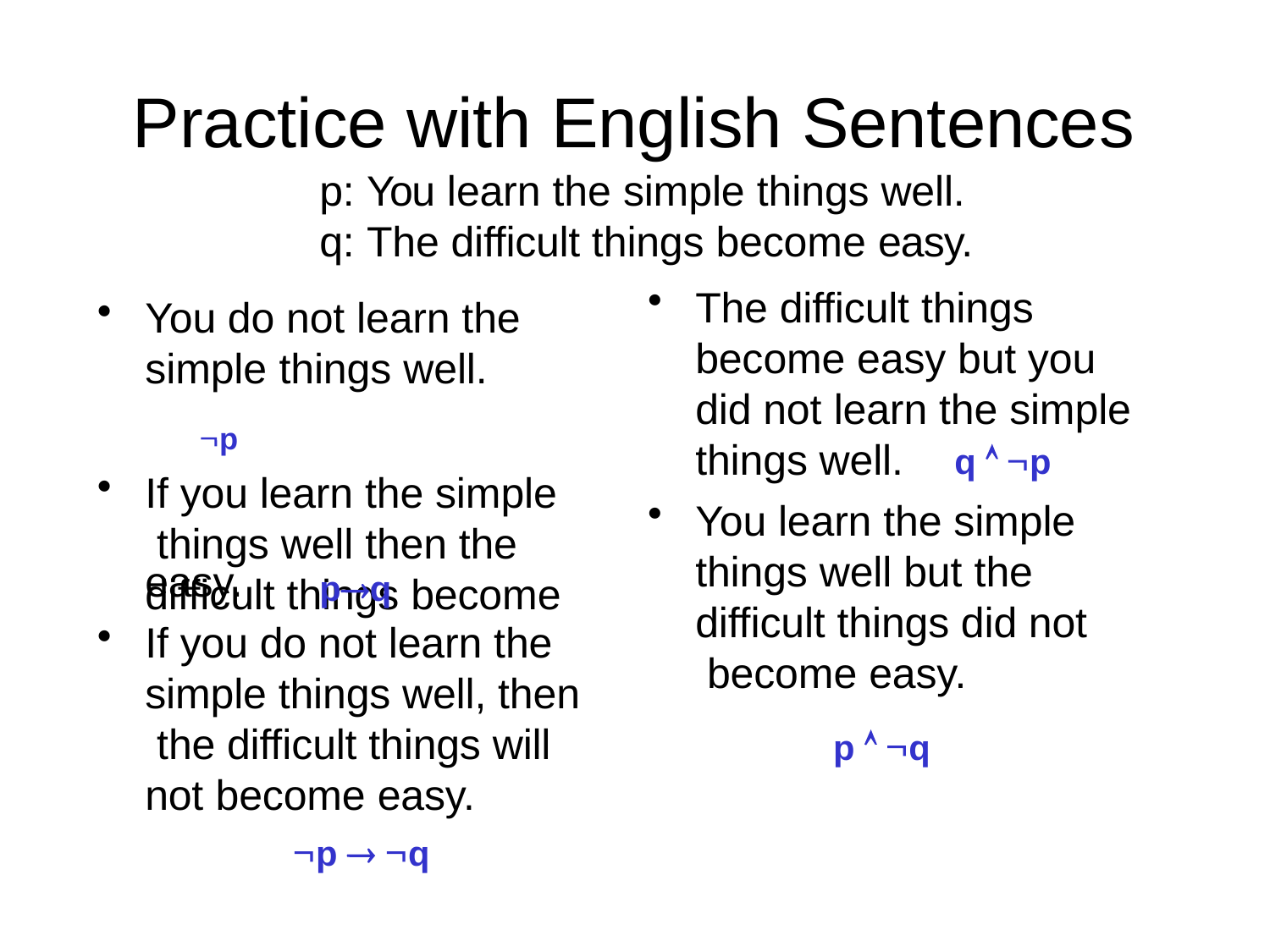

# Practice with English Sentences
p: You learn the simple things well.  q: The difficult things become easy.
The difficult things  become easy but you  did not learn the simple
You do not learn the  simple things well.	¬p
If you learn the simple  things well then the  difficult things become
things well.
q ∧ ¬p
You learn the simple  things well but the  difficult things did not  become easy.
p ∧ ¬q
easy.
p→q
If you do not learn the  simple things well, then  the difficult things will  not become easy.
¬p → ¬q